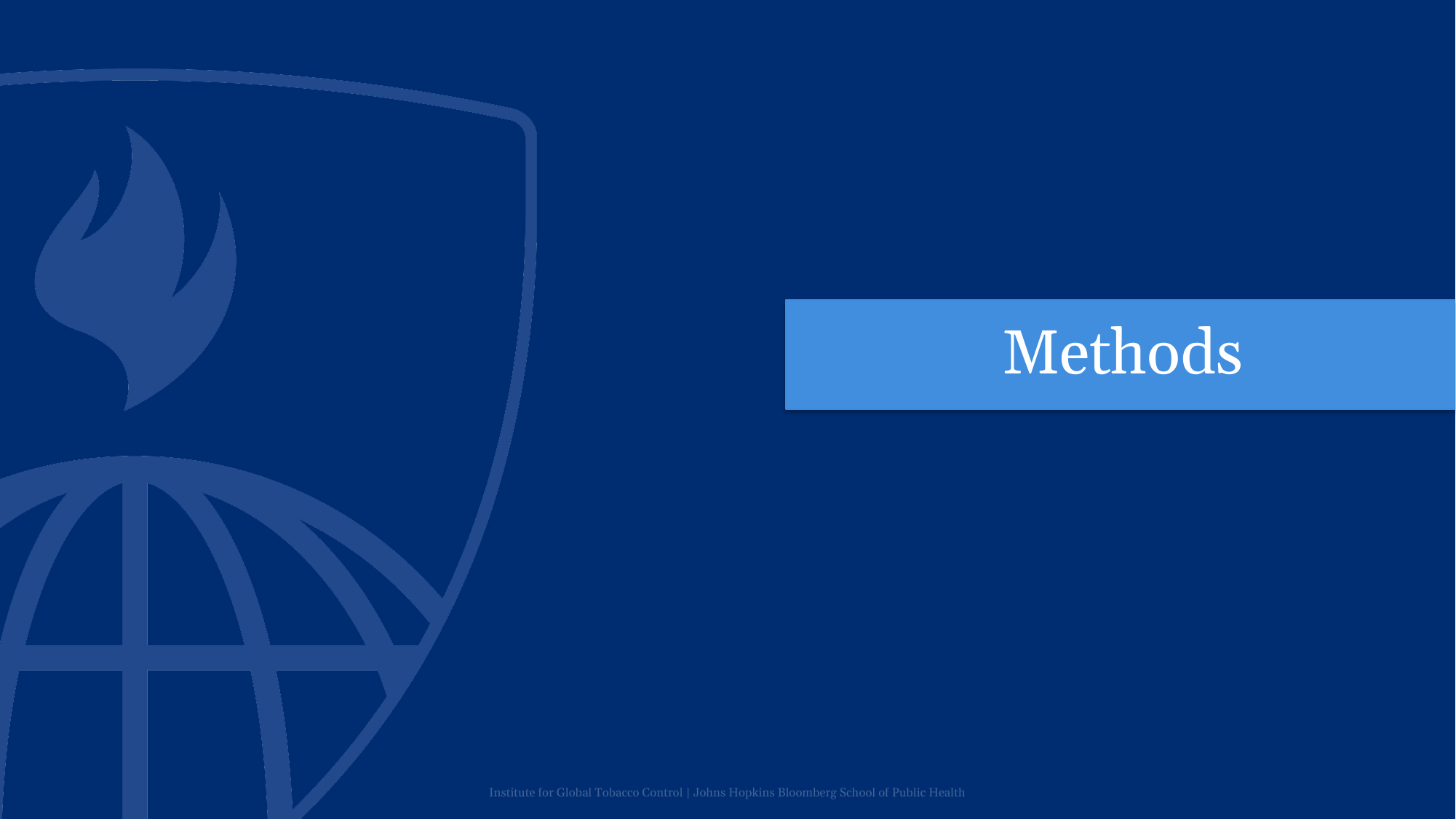

Methods
Institute for Global Tobacco Control | Johns Hopkins Bloomberg School of Public Health